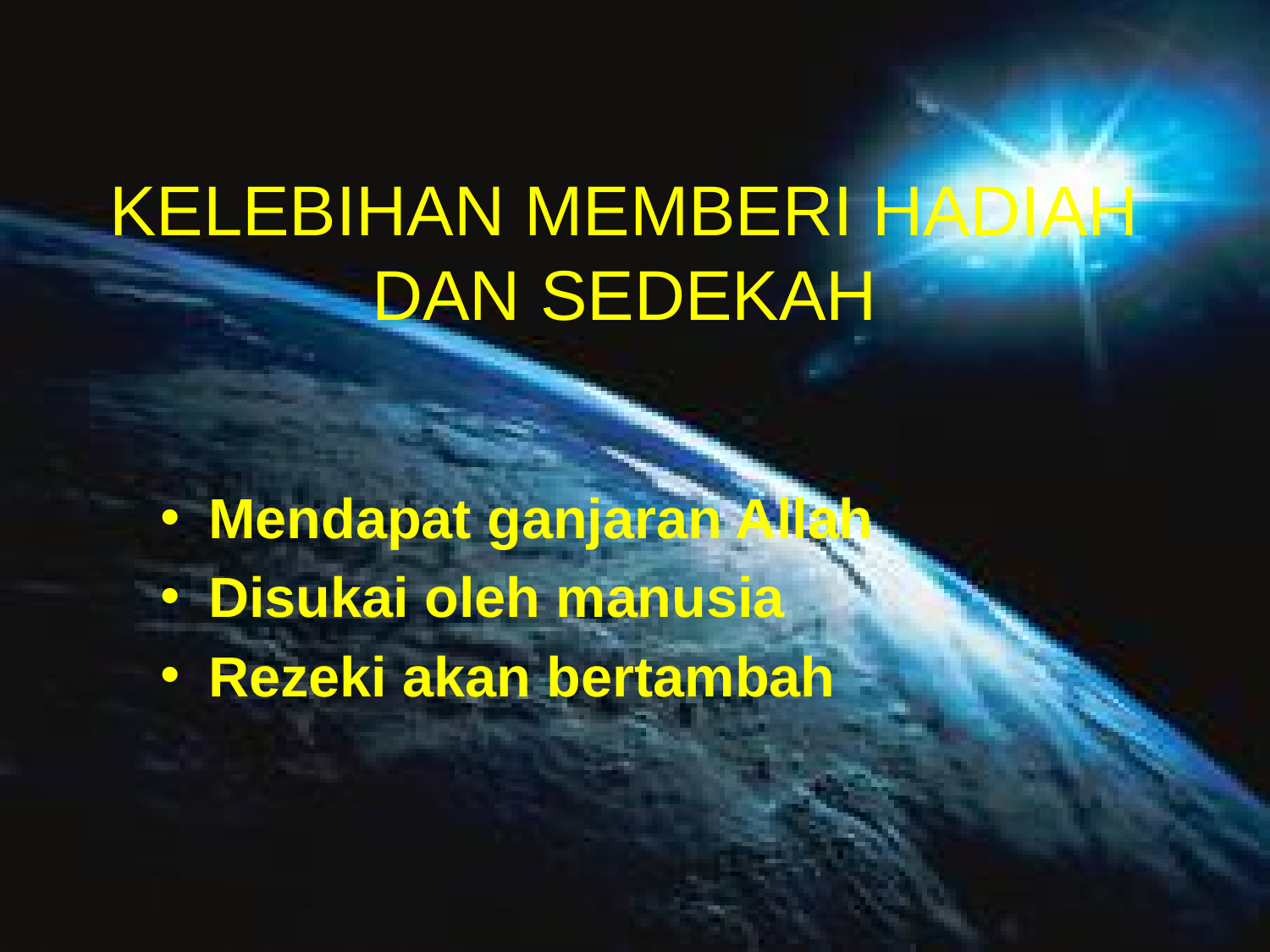

# KELEBIHAN MEMBERI HADIAH DAN SEDEKAH
Mendapat ganjaran Allah
Disukai oleh manusia
Rezeki akan bertambah